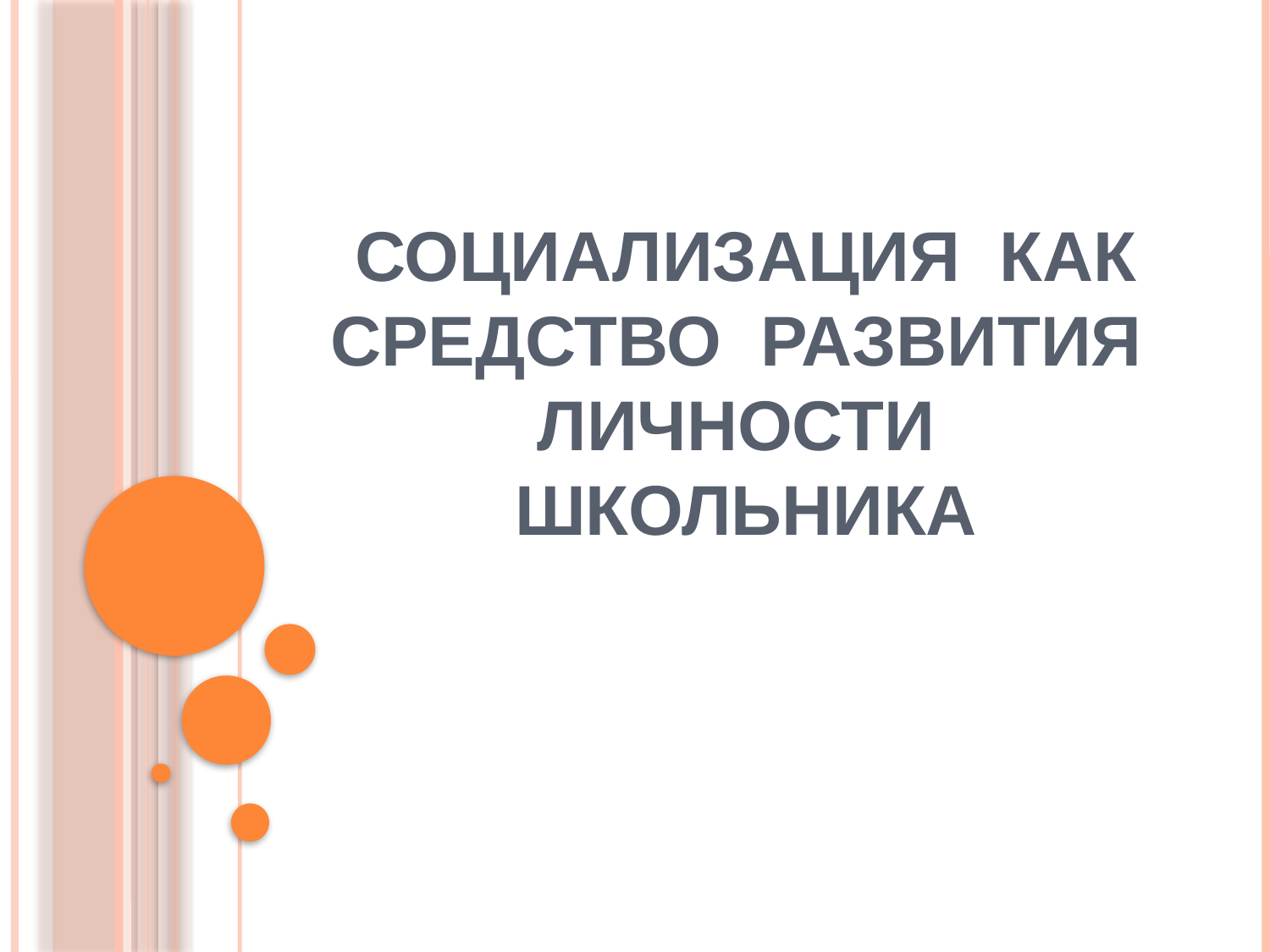

# Социализация  как средство  развития  личности  школьника